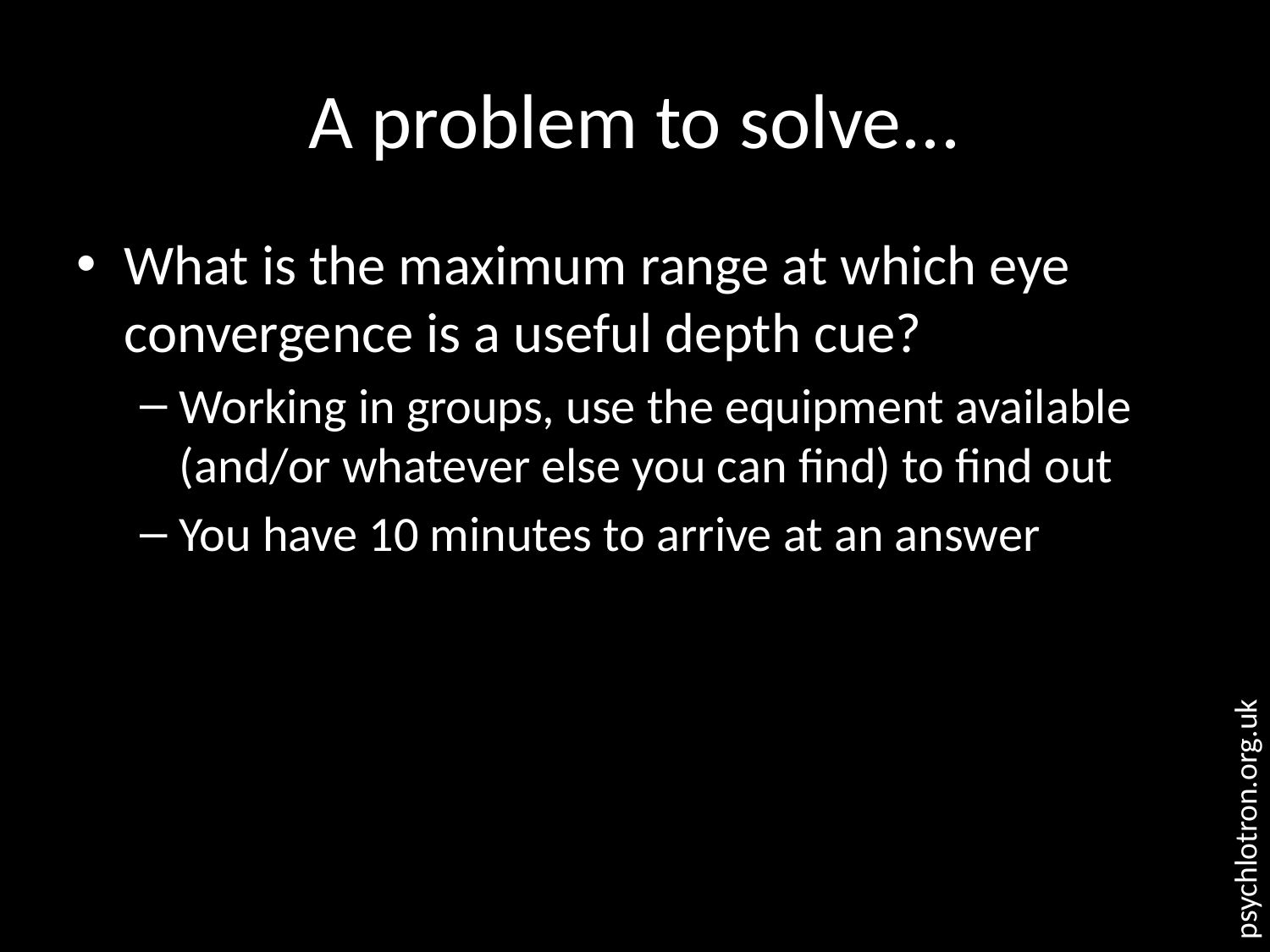

# A problem to solve...
What is the maximum range at which eye convergence is a useful depth cue?
Working in groups, use the equipment available (and/or whatever else you can find) to find out
You have 10 minutes to arrive at an answer